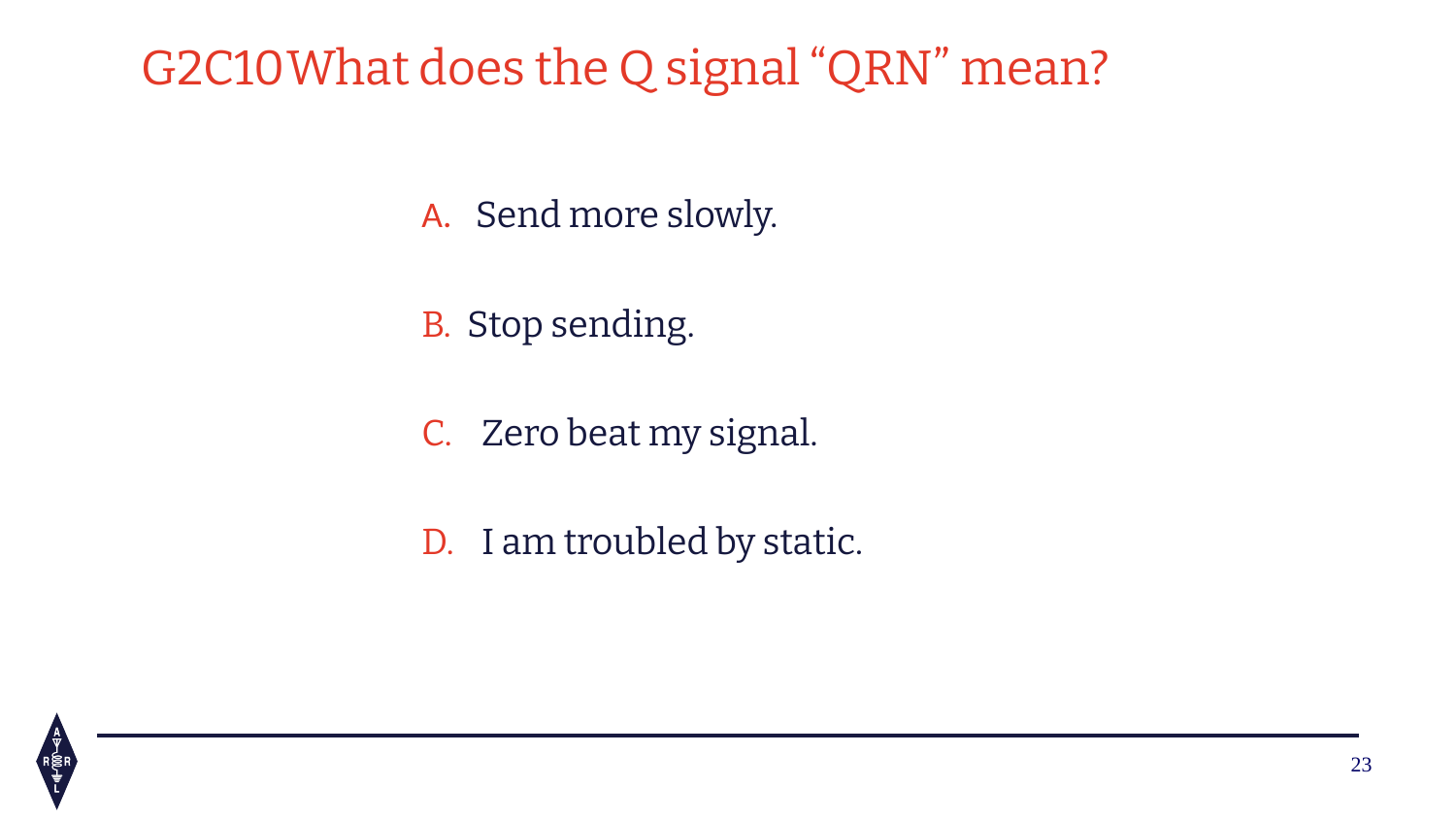

G2C10	What does the Q signal “QRN” mean?
 Send more slowly.

Stop sending.

  Zero beat my signal.

  I am troubled by static.
23